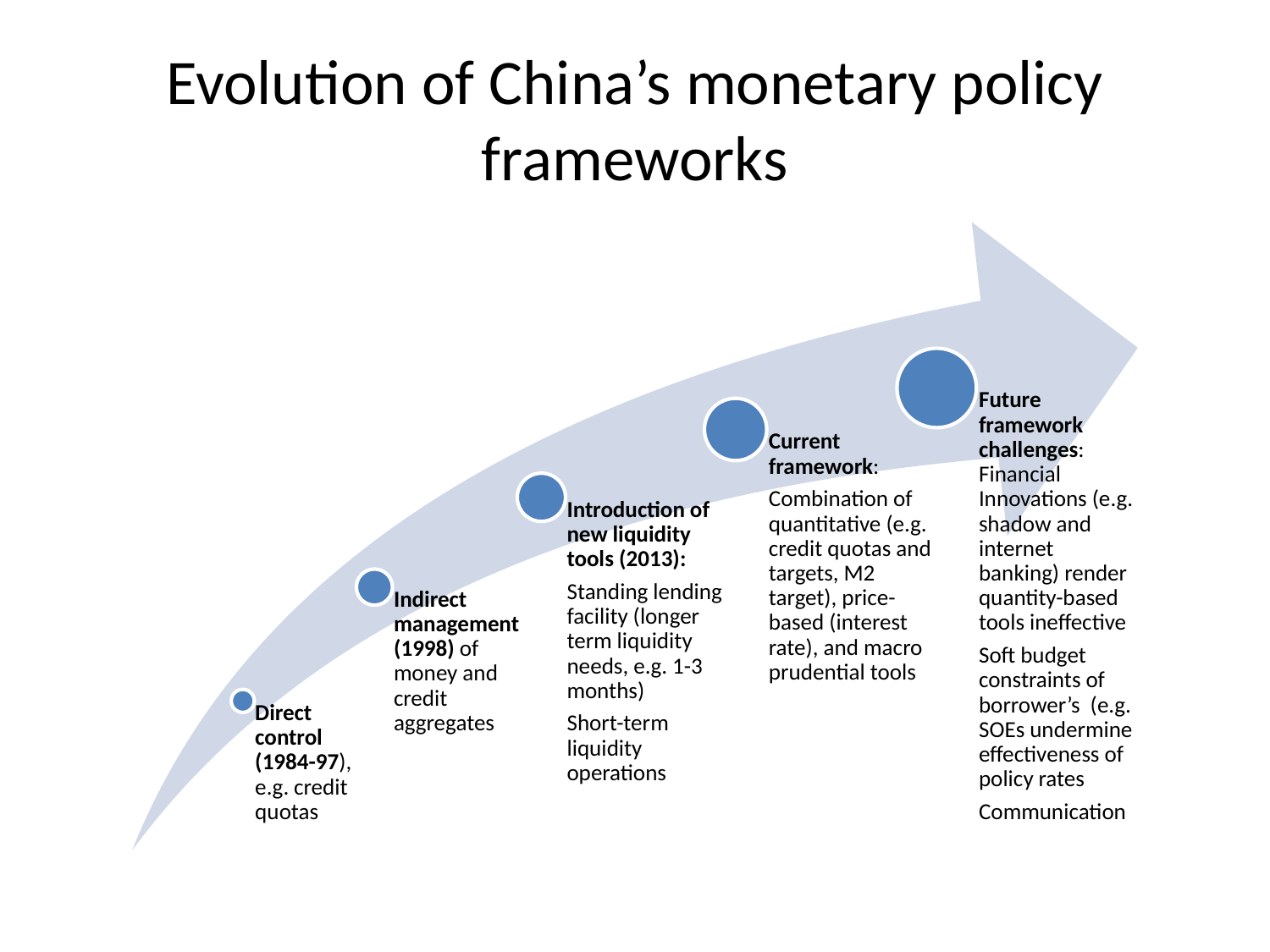

# Evolution of China’s monetary policy frameworks
Direct control (1984-97), e.g. credit quotas
Indirect management (1998) of money and credit aggregates
Introduction of new liquidity tools (2013):
Standing lending facility (longer term liquidity needs, e.g. 1-3 months)
Short-term liquidity operations
Current framework:
Combination of quantitative (e.g. credit quotas and targets, M2 target), price-based (interest rate), and macro prudential tools
Future framework challenges: Financial Innovations (e.g. shadow and internet banking) render quantity-based tools ineffective
Soft budget constraints of borrower’s  (e.g. SOEs undermine effectiveness of policy rates
Communication